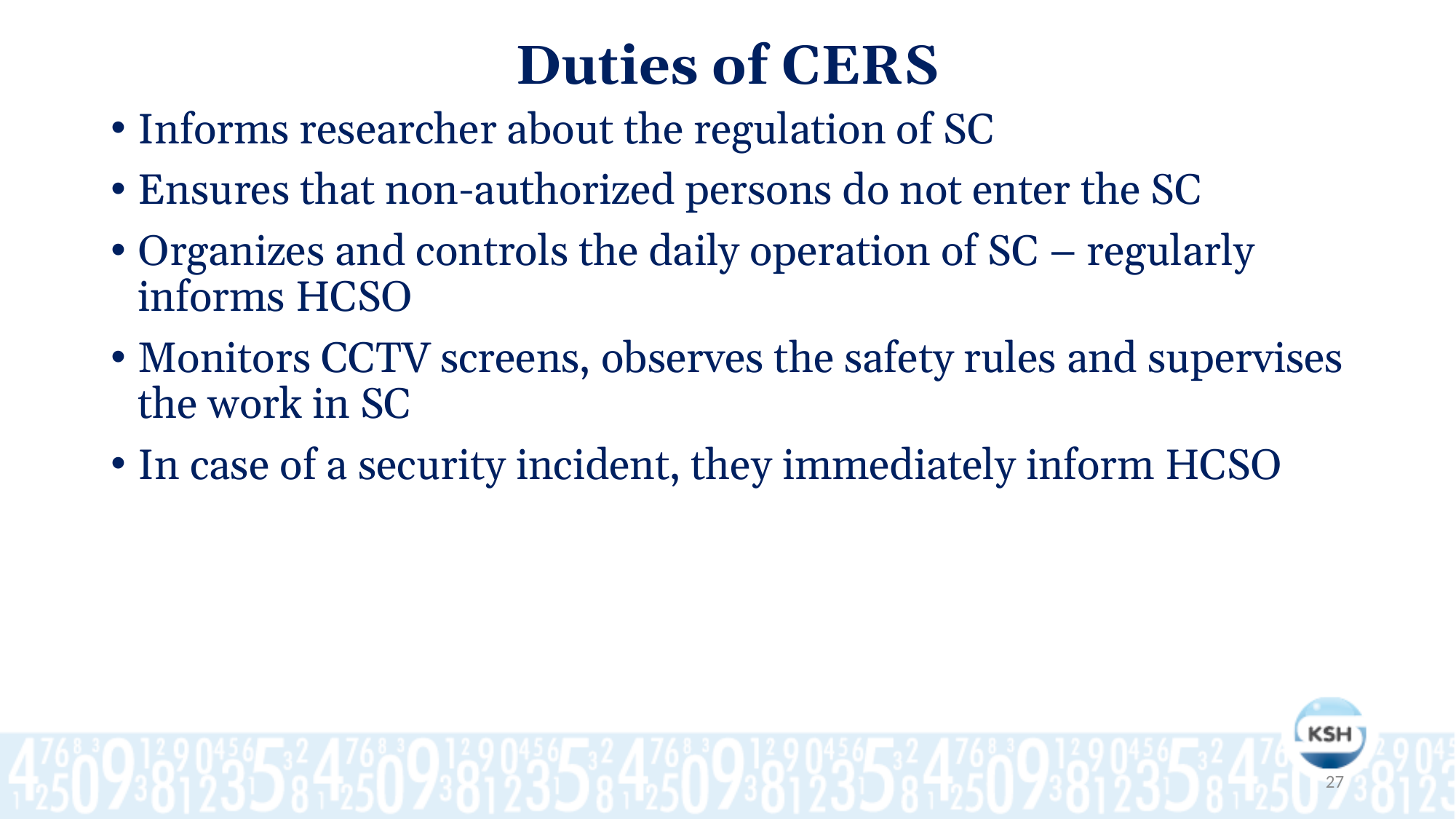

Duties of CERS
Informs researcher about the regulation of SC
Ensures that non-authorized persons do not enter the SC
Organizes and controls the daily operation of SC – regularly informs HCSO
Monitors CCTV screens, observes the safety rules and supervises the work in SC
In case of a security incident, they immediately inform HCSO
27